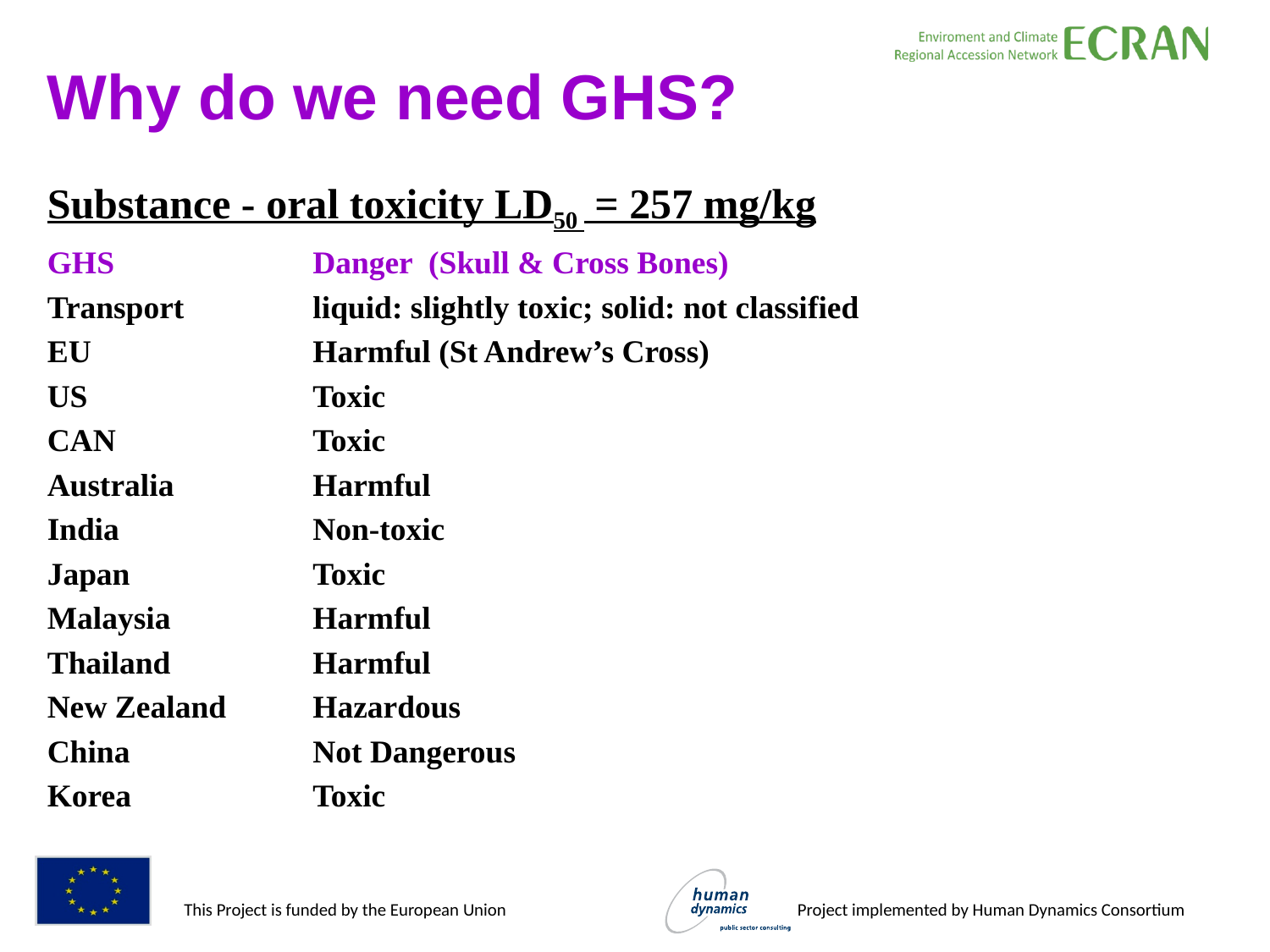

Why do we need GHS?
Substance - oral toxicity LD50  = 257 mg/kg
GHS	Danger  (Skull & Cross Bones)
Transport	liquid: slightly toxic; solid: not classified
EU	Harmful (St Andrew’s Cross)
US	Toxic
CAN	Toxic
Australia	Harmful
India	Non-toxic
Japan	Toxic
Malaysia	Harmful
Thailand	Harmful
New Zealand	Hazardous
China	Not Dangerous
Korea	Toxic